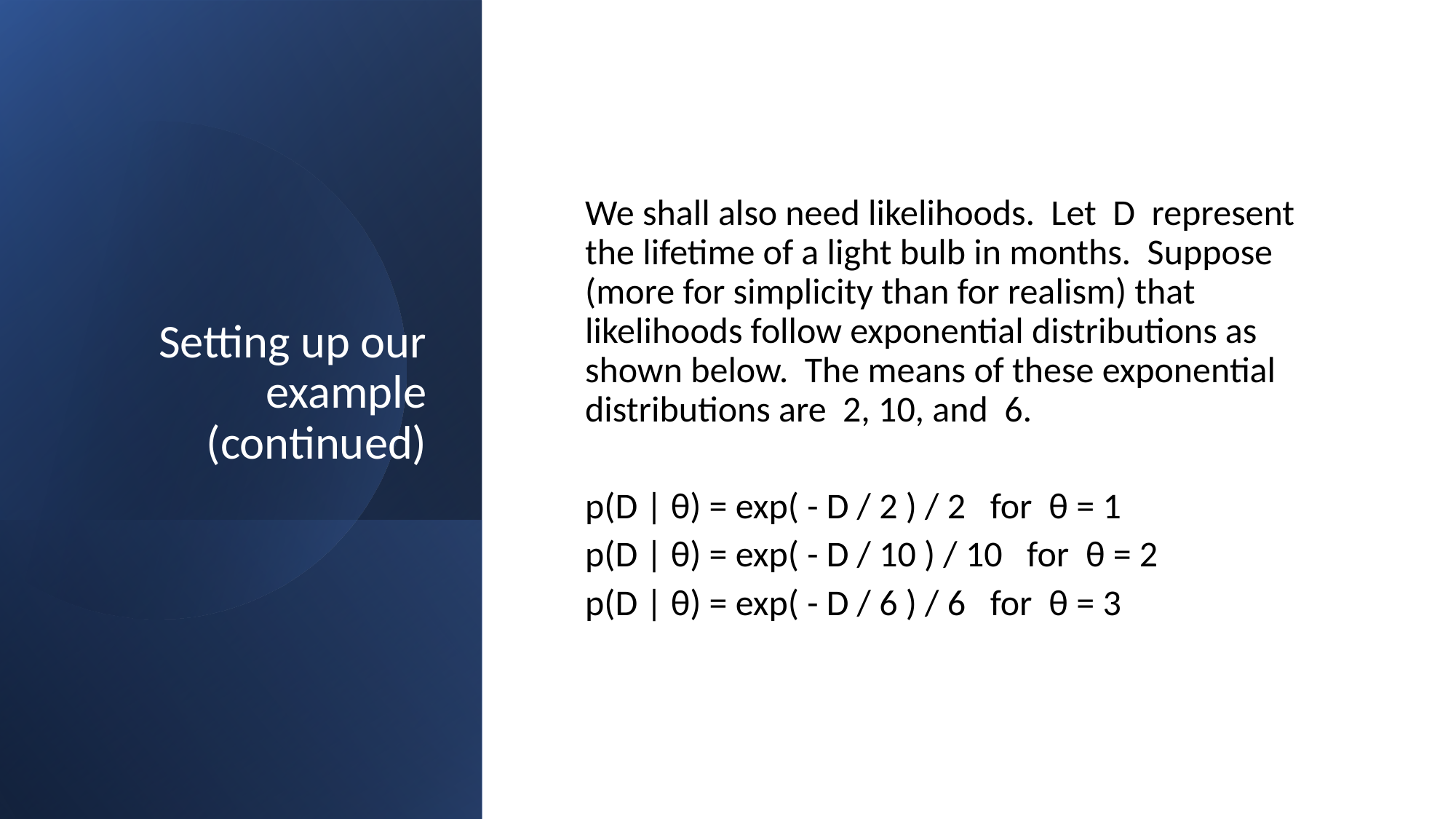

# Setting up our example (continued)
We shall also need likelihoods.  Let  D  represent the lifetime of a light bulb in months.  Suppose (more for simplicity than for realism) that likelihoods follow exponential distributions as shown below.  The means of these exponential distributions are  2, 10, and  6.

p(D | θ) = exp( - D / 2 ) / 2   for  θ = 1
p(D | θ) = exp( - D / 10 ) / 10   for  θ = 2
p(D | θ) = exp( - D / 6 ) / 6   for  θ = 3